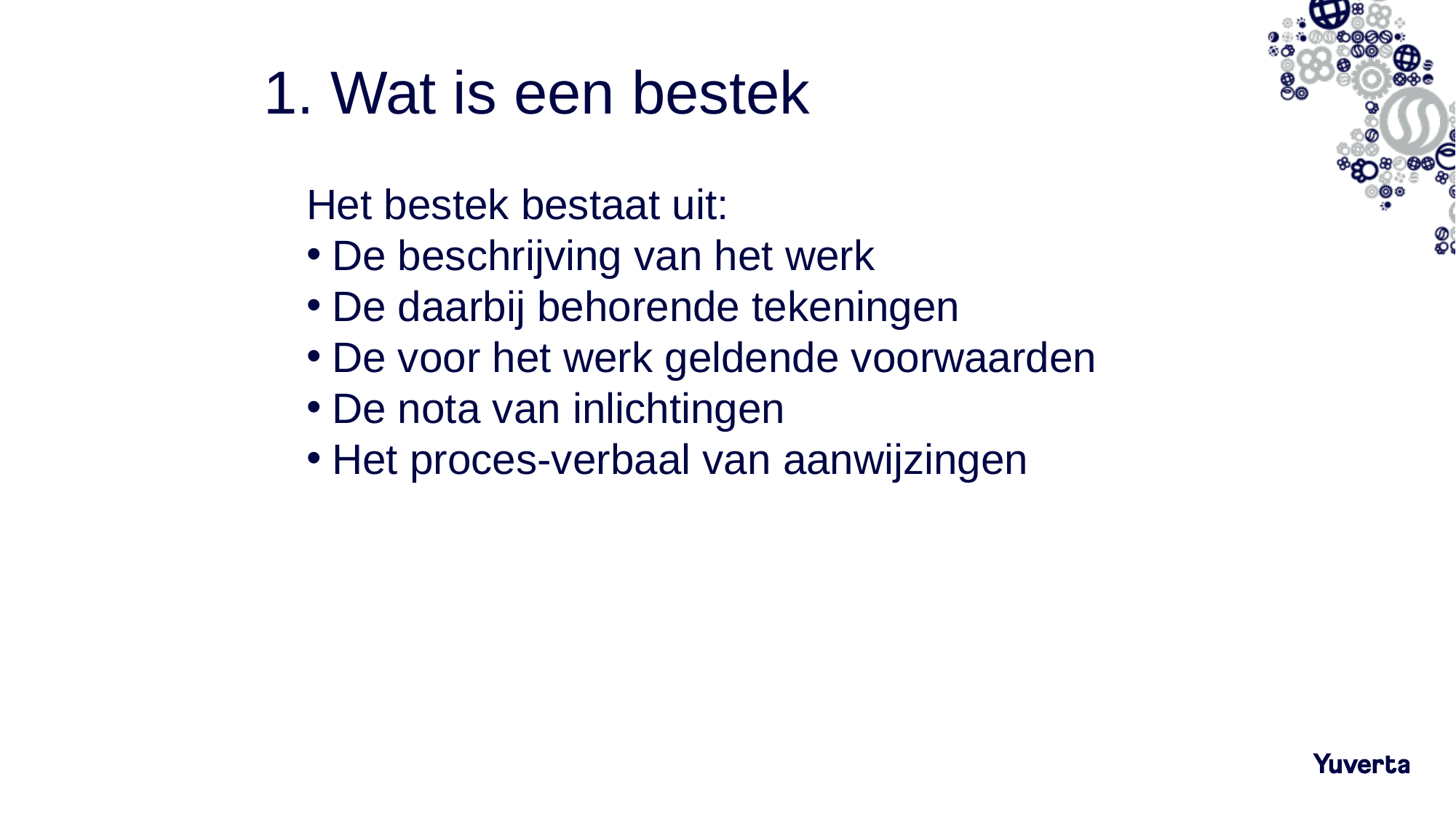

# 1. Wat is een bestek
Het bestek bestaat uit:
De beschrijving van het werk
De daarbij behorende tekeningen
De voor het werk geldende voorwaarden
De nota van inlichtingen
Het proces-verbaal van aanwijzingen